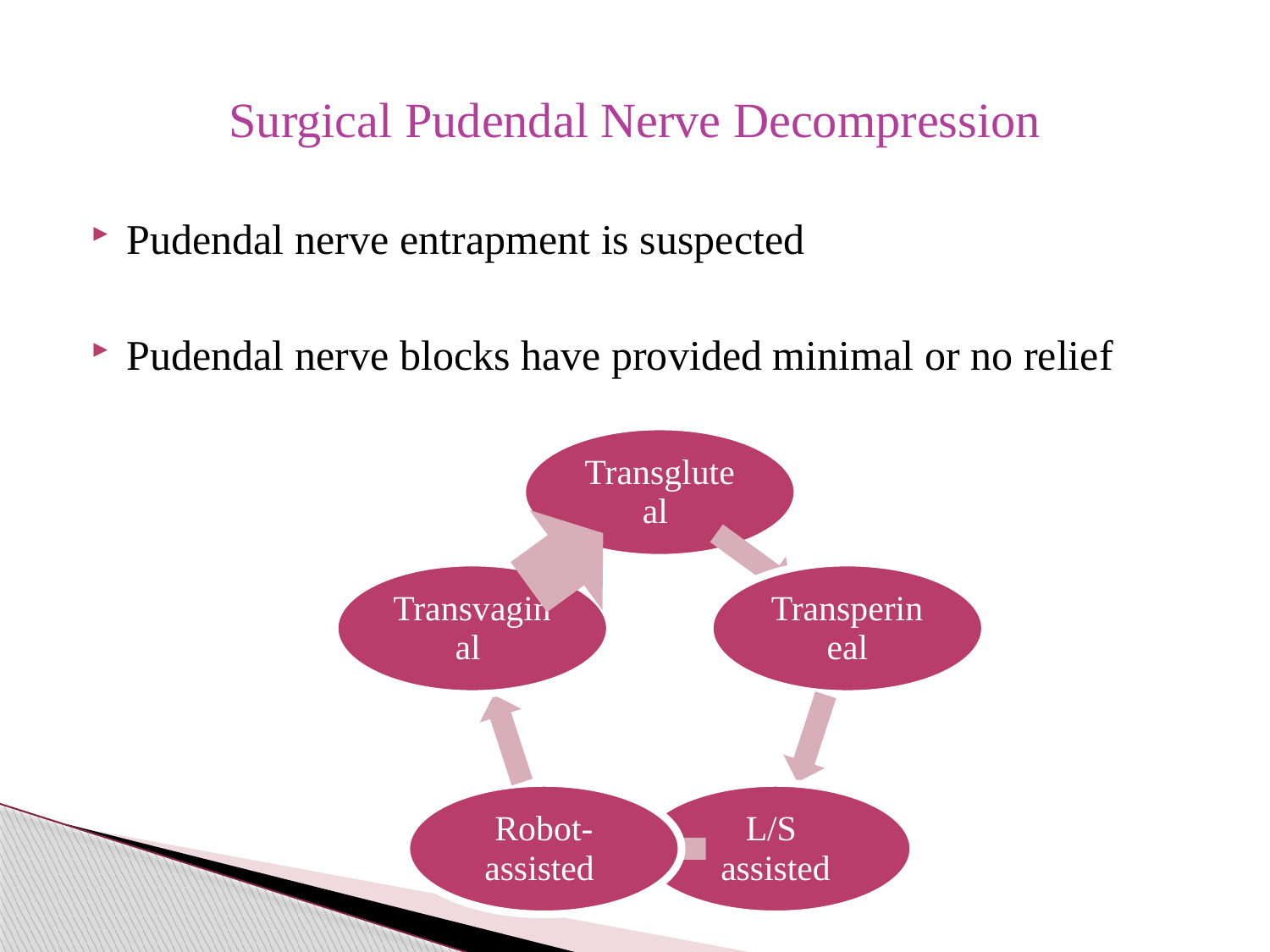

# Surgical Pudendal Nerve Decompression
Pudendal nerve entrapment is suspected

Pudendal nerve blocks have provided minimal or no relief

Transgluteal
Transperineal
L/S  assisted
Robot-assisted
Transvaginal